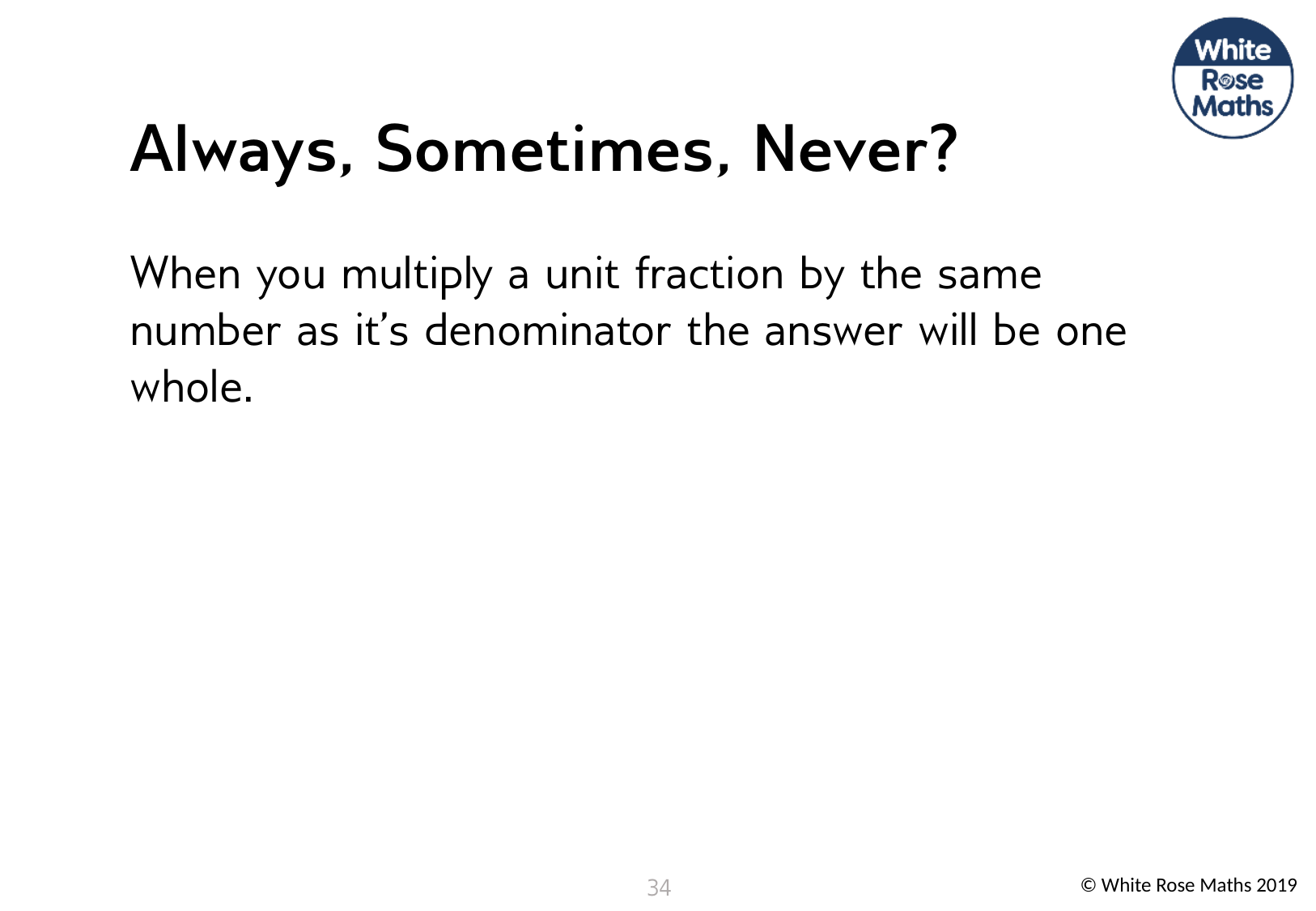

Always, Sometimes, Never?

When you multiply a unit fraction by the same number as it’s denominator the answer will be one whole.
34